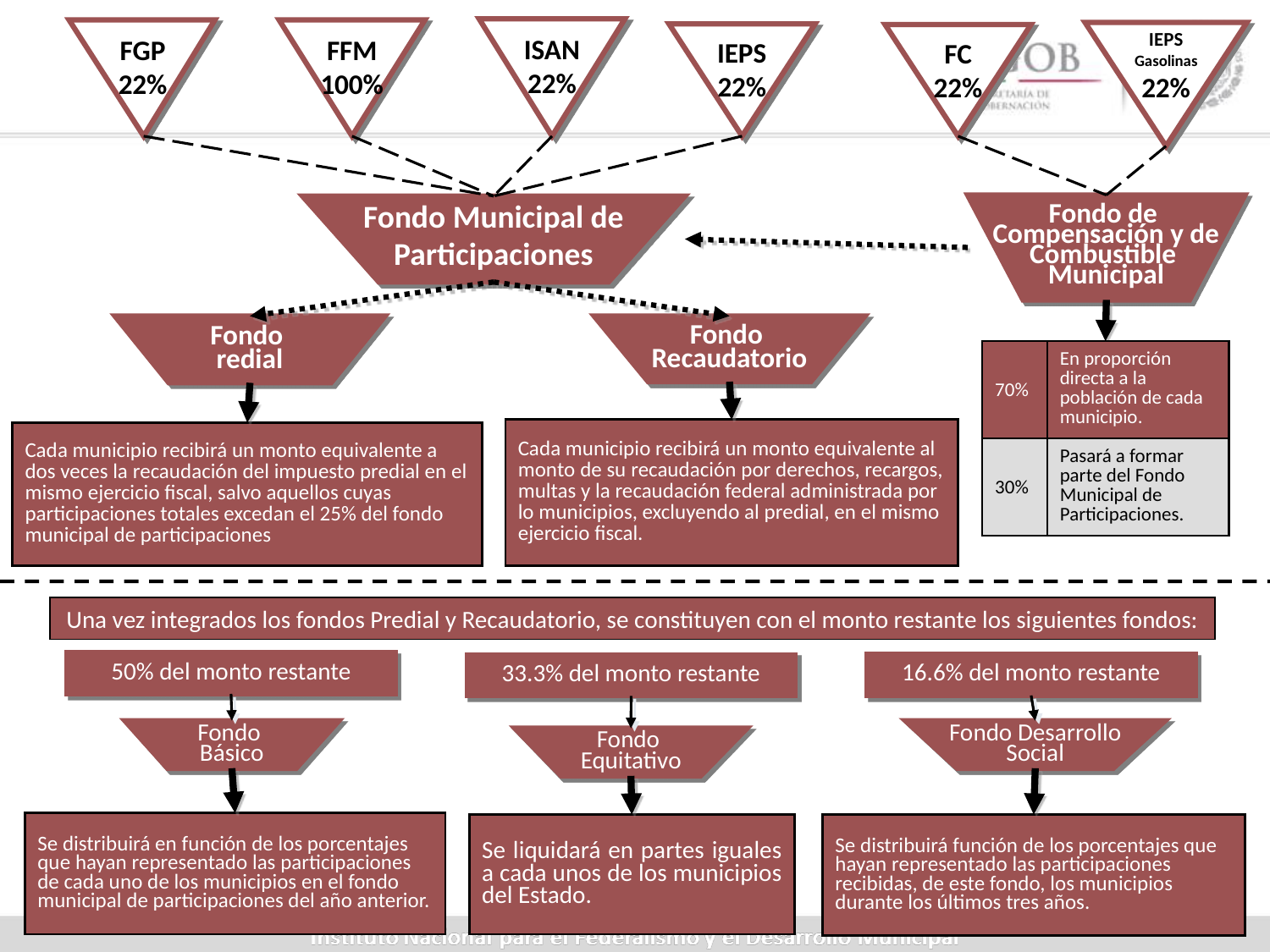

ISAN
22%

FGP
22%

FFM
100%

IEPS
Gasolinas
22%

IEPS
22%

FC
22%
Fondo de
Compensación y de
Combustible
Municipal
Fondo Municipal de
Participaciones
Fondo
redial
Fondo
Recaudatorio
| 70% | En proporción directa a la población de cada municipio. |
| --- | --- |
| 30% | Pasará a formar parte del Fondo Municipal de Participaciones. |
| Cada municipio recibirá un monto equivalente al monto de su recaudación por derechos, recargos, multas y la recaudación federal administrada por lo municipios, excluyendo al predial, en el mismo ejercicio fiscal. |
| --- |
| Cada municipio recibirá un monto equivalente a dos veces la recaudación del impuesto predial en el mismo ejercicio fiscal, salvo aquellos cuyas participaciones totales excedan el 25% del fondo municipal de participaciones |
| --- |

Una vez integrados los fondos Predial y Recaudatorio, se constituyen con el monto restante los siguientes fondos:
50% del monto restante
16.6% del monto restante
33.3% del monto restante
Fondo
Básico
Fondo Desarrollo
Social
Fondo
Equitativo
| Se distribuirá en función de los porcentajes que hayan representado las participaciones de cada uno de los municipios en el fondo municipal de participaciones del año anterior. |
| --- |
| Se liquidará en partes iguales a cada unos de los municipios del Estado. |
| --- |
| Se distribuirá función de los porcentajes que hayan representado las participaciones recibidas, de este fondo, los municipios durante los últimos tres años. |
| --- |